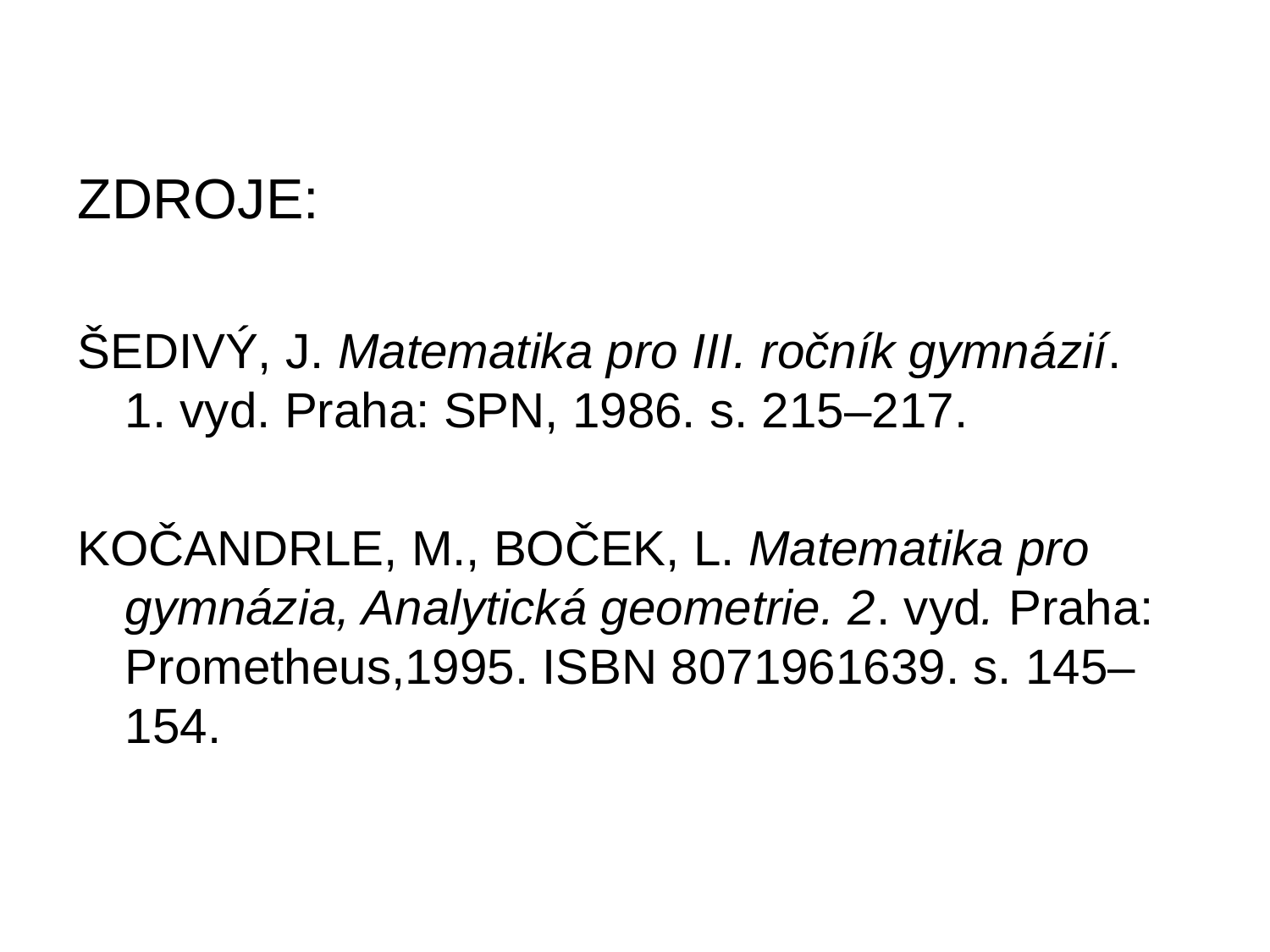

ZDROJE:

ŠEDIVÝ, J. Matematika pro III. ročník gymnázií.
1. vyd. Praha: SPN, 1986. s. 215–217.

KOČANDRLE, M., BOČEK, L. Matematika pro gymnázia, Analytická geometrie. 2. vyd. Praha: Prometheus,1995. ISBN 8071961639. s. 145–154.